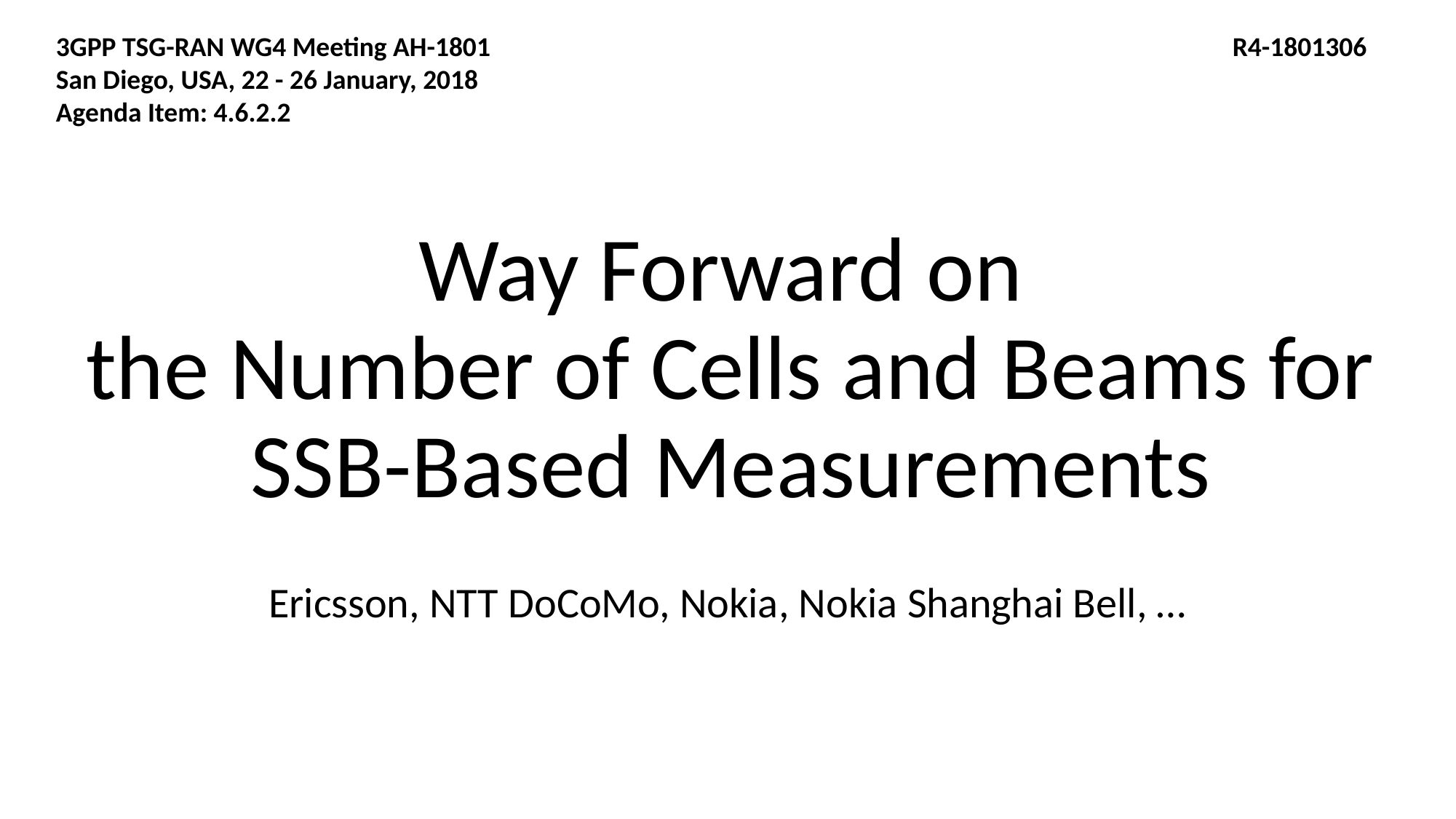

3GPP TSG-RAN WG4 Meeting AH-1801	                                                                                                                        R4-1801306
San Diego, USA, 22 - 26 January, 2018
Agenda Item: 4.6.2.2
# Way Forward on the Number of Cells and Beams for SSB-Based Measurements
Ericsson, NTT DoCoMo, Nokia, Nokia Shanghai Bell, …